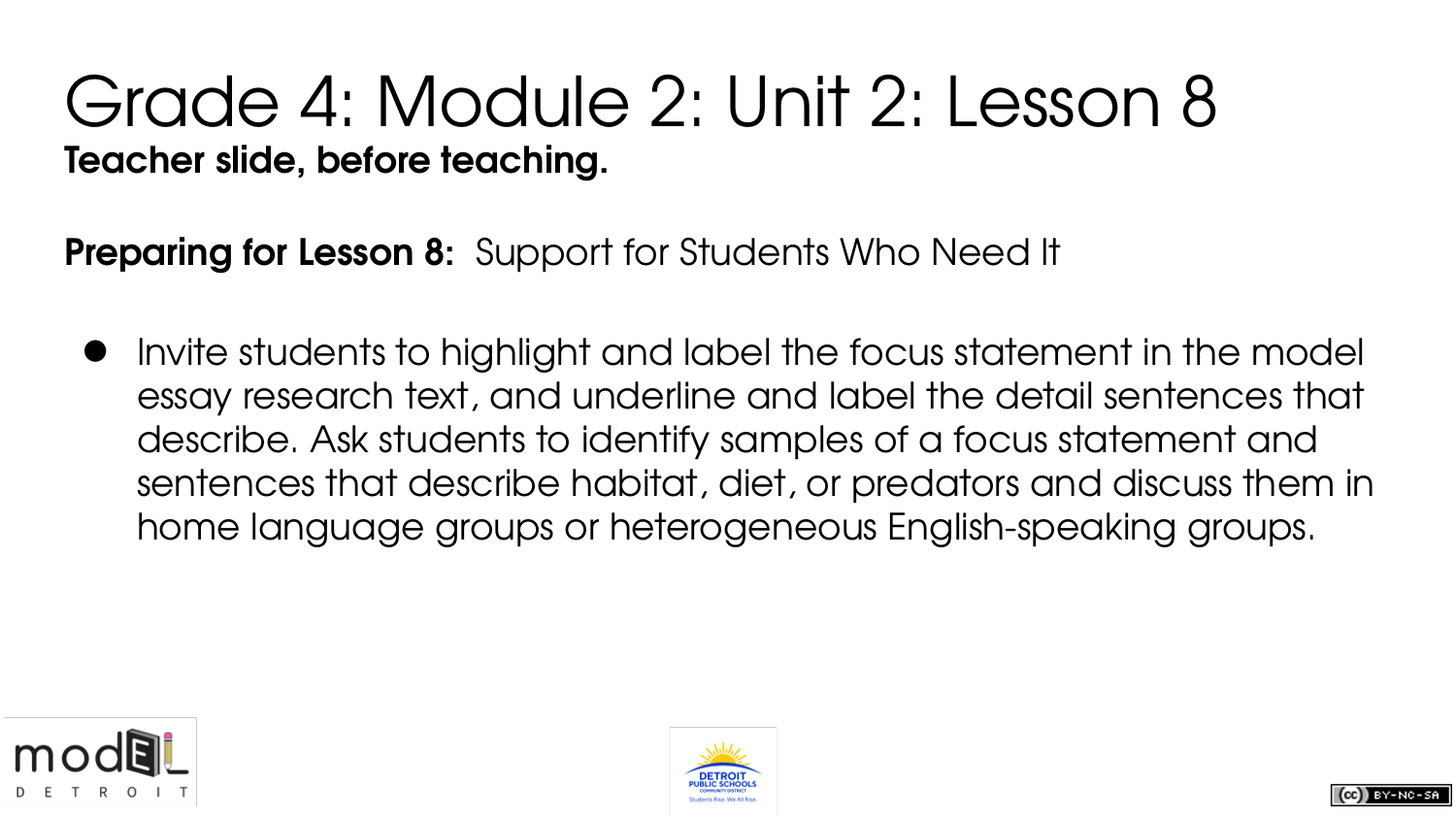

# Grade 4: Module 2: Unit 2: Lesson 8
Teacher slide, before teaching.
Preparing for Lesson 8:  Support for Students Who Need It

Invite students to highlight and label the focus statement in the model essay research text, and underline and label the detail sentences that describe. Ask students to identify samples of a focus statement and sentences that describe habitat, diet, or predators and discuss them in home language groups or heterogeneous English-speaking groups.